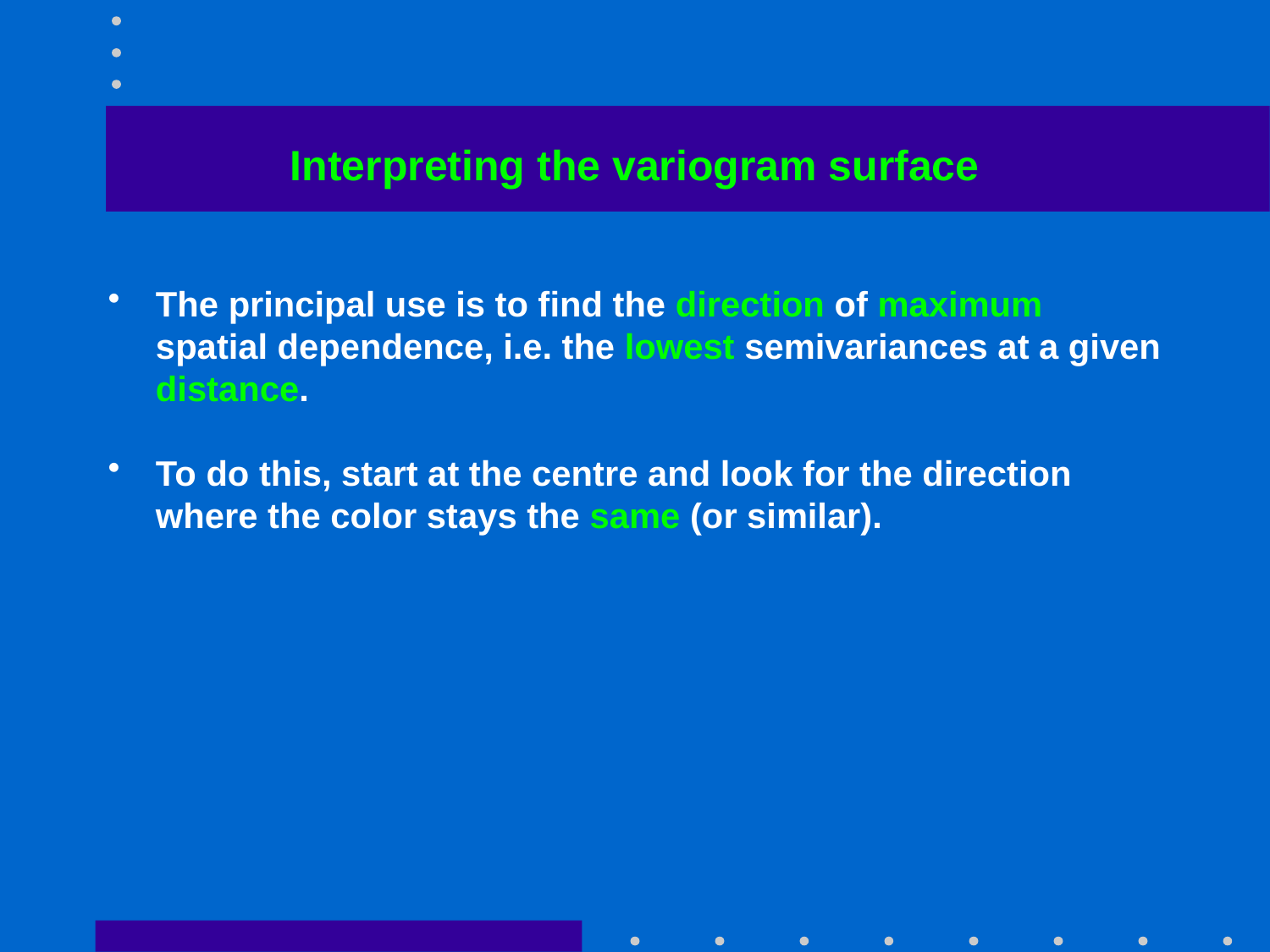

# Interpreting the variogram surface
The principal use is to find the direction of maximum spatial dependence, i.e. the lowest semivariances at a given distance.
To do this, start at the centre and look for the direction where the color stays the same (or similar).